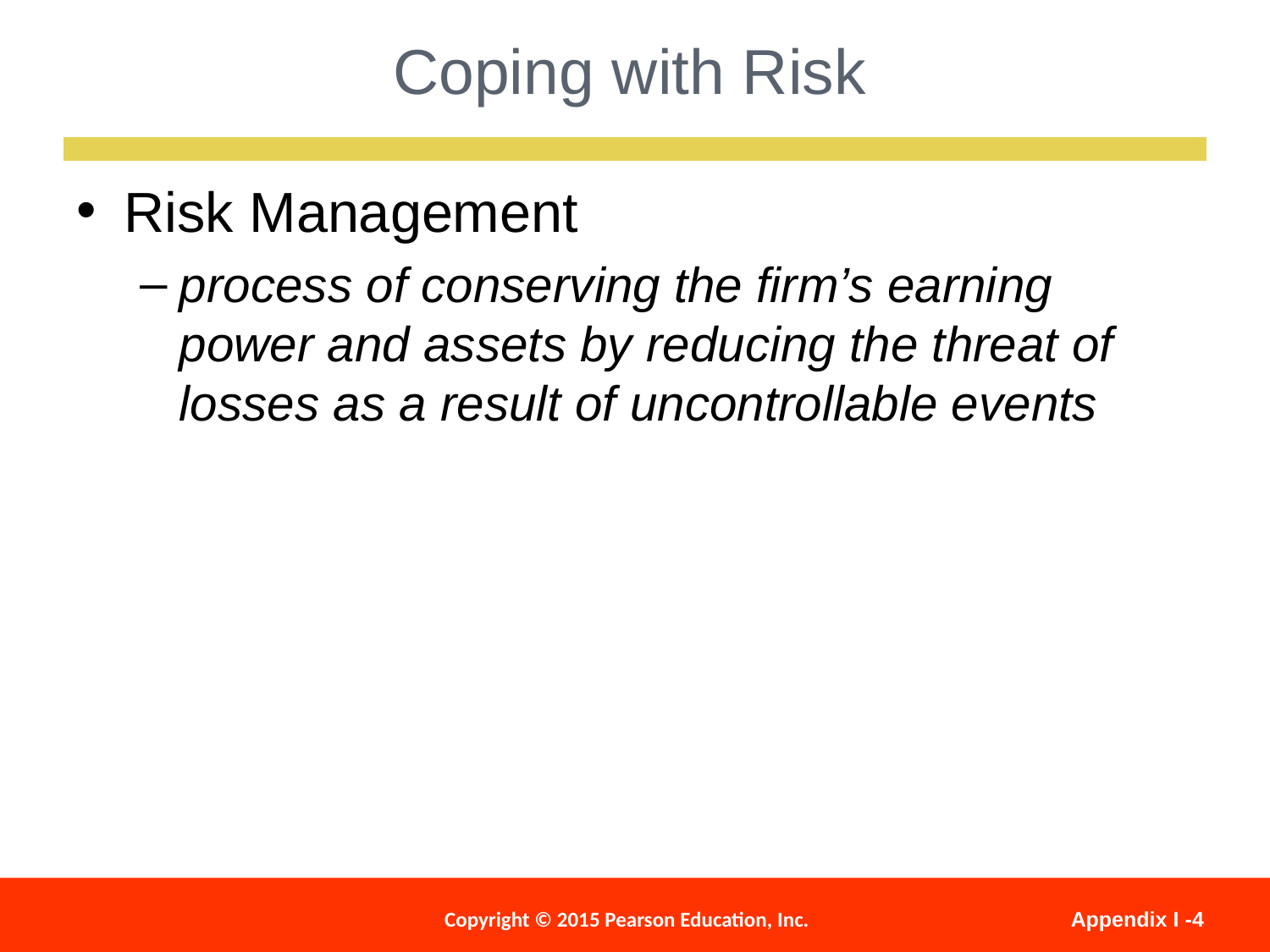

Coping with Risk
Risk Management
process of conserving the firm’s earning power and assets by reducing the threat of losses as a result of uncontrollable events